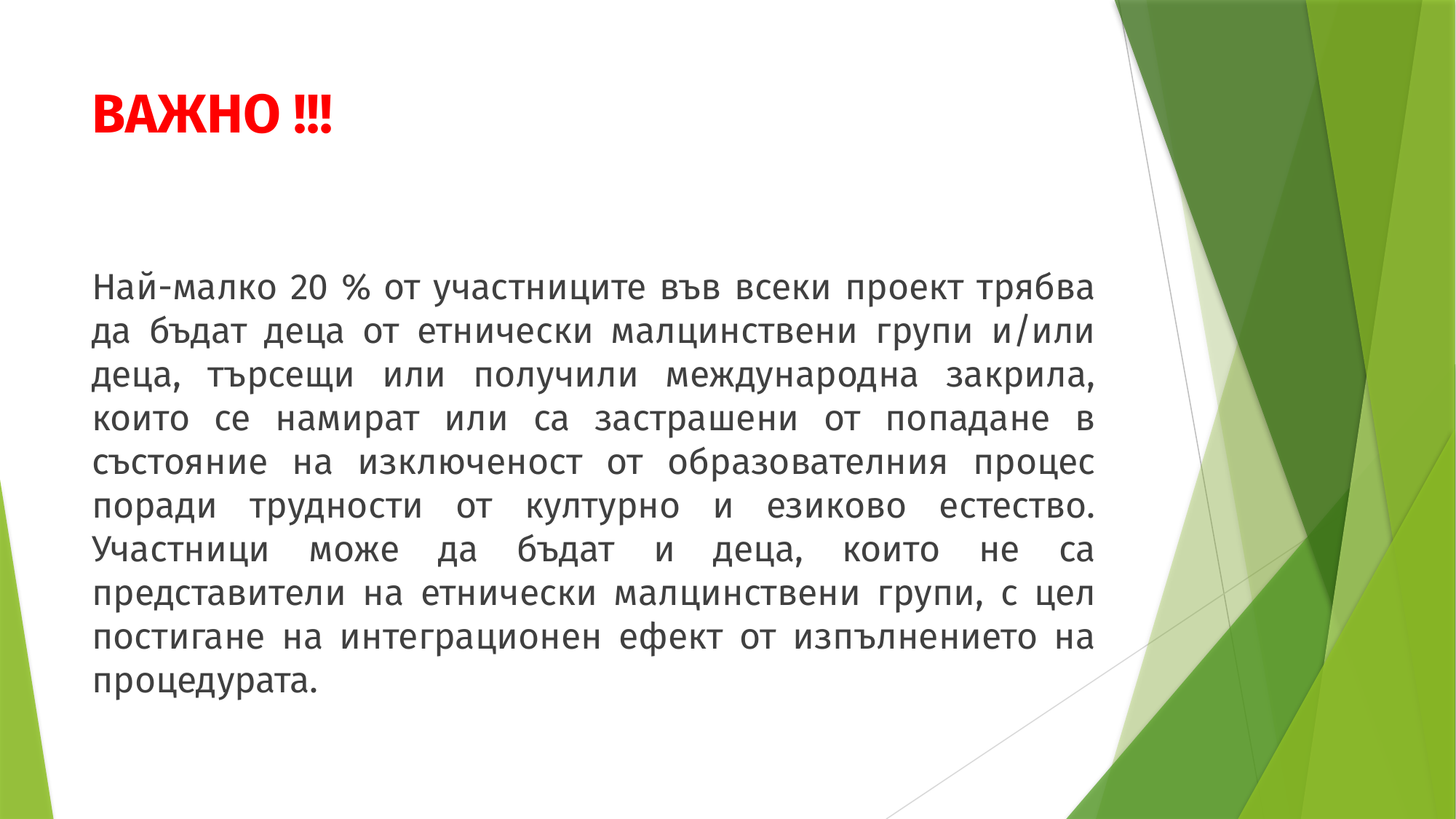

# ВАЖНО !!!
Най-малко 20 % от участниците във всеки проект трябва да бъдат деца от етнически малцинствени групи и/или деца, търсещи или получили международна закрила, които се намират или са застрашени от попадане в състояние на изключеност от образователния процес поради трудности от културно и езиково естество. Участници може да бъдат и деца, които не са представители на етнически малцинствени групи, с цел постигане на интеграционен ефект от изпълнението на процедурата.